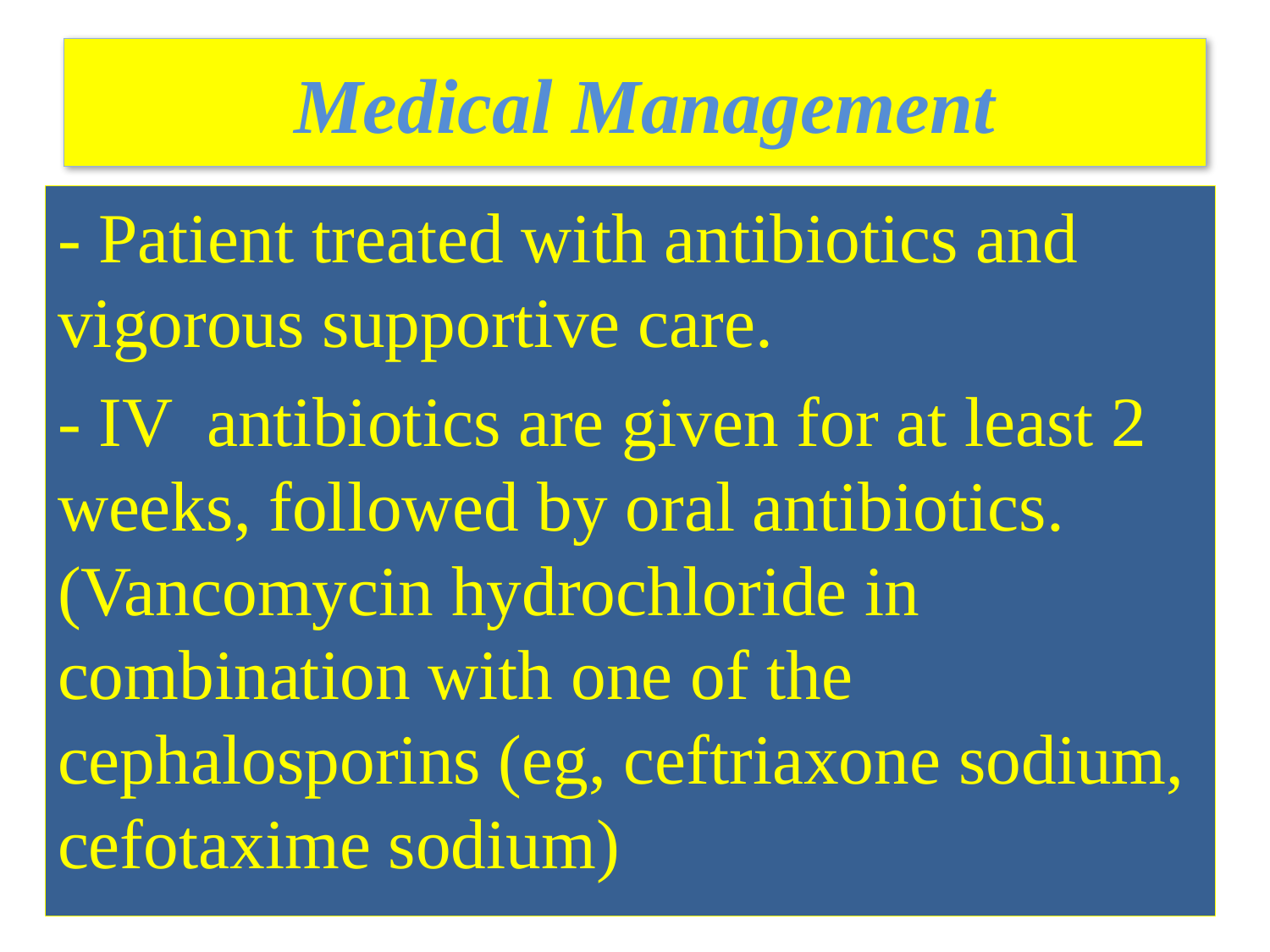

# Medical Management
- Patient treated with antibiotics and vigorous supportive care.
- IV  antibiotics are given for at least 2 weeks, followed by oral antibiotics.(Vancomycin hydrochloride in combination with one of the cephalosporins (eg, ceftriaxone sodium, cefotaxime sodium)